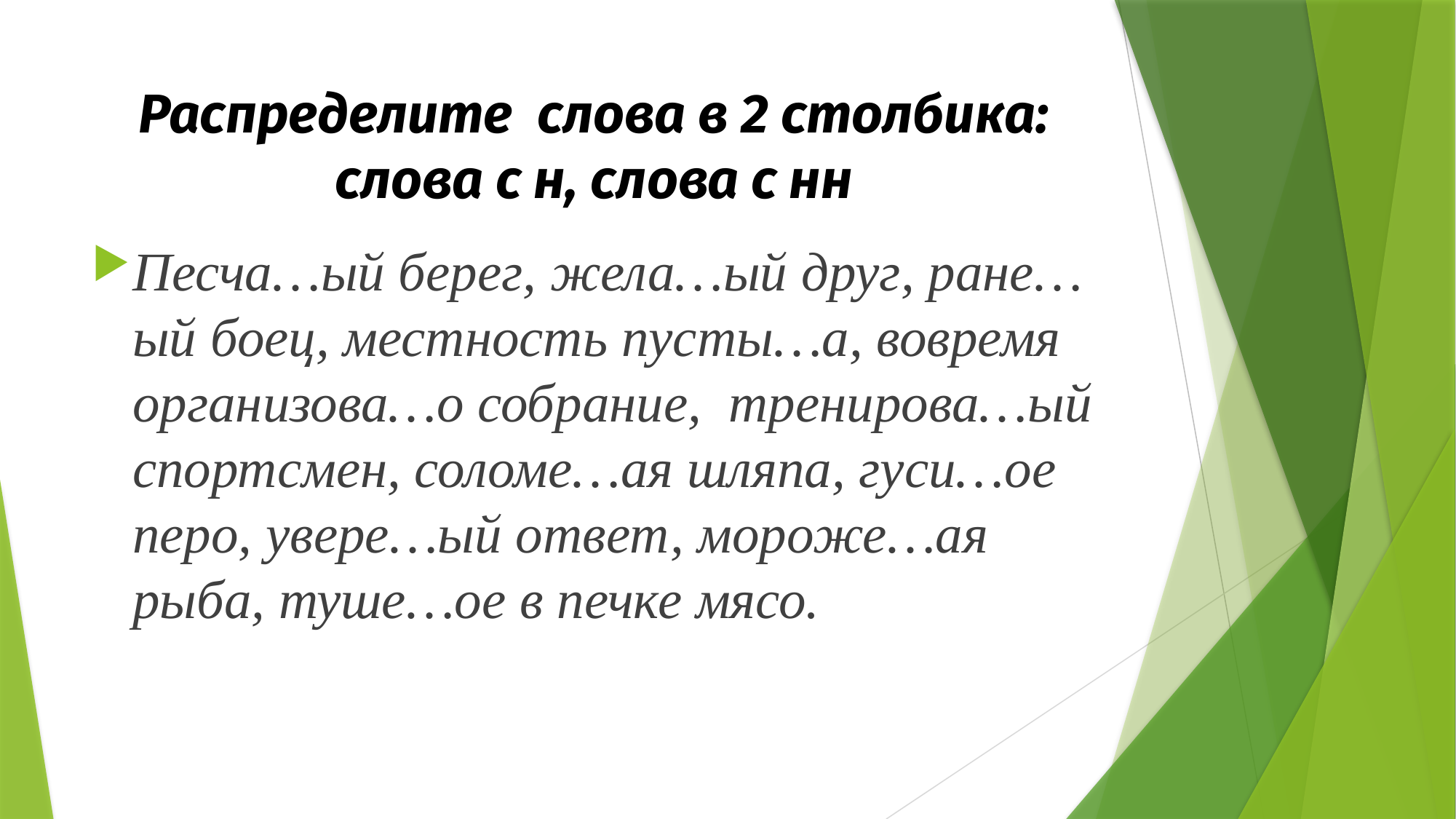

# Распределите  слова в 2 столбика: слова с н, слова с нн
Песча…ый берег, жела…ый друг, ране…ый боец, местность пусты…а, вовремя организова…о собрание,  тренирова…ый спортсмен, соломе…ая шляпа, гуси…ое перо, увере…ый ответ, мороже…ая рыба, туше…ое в печке мясо.